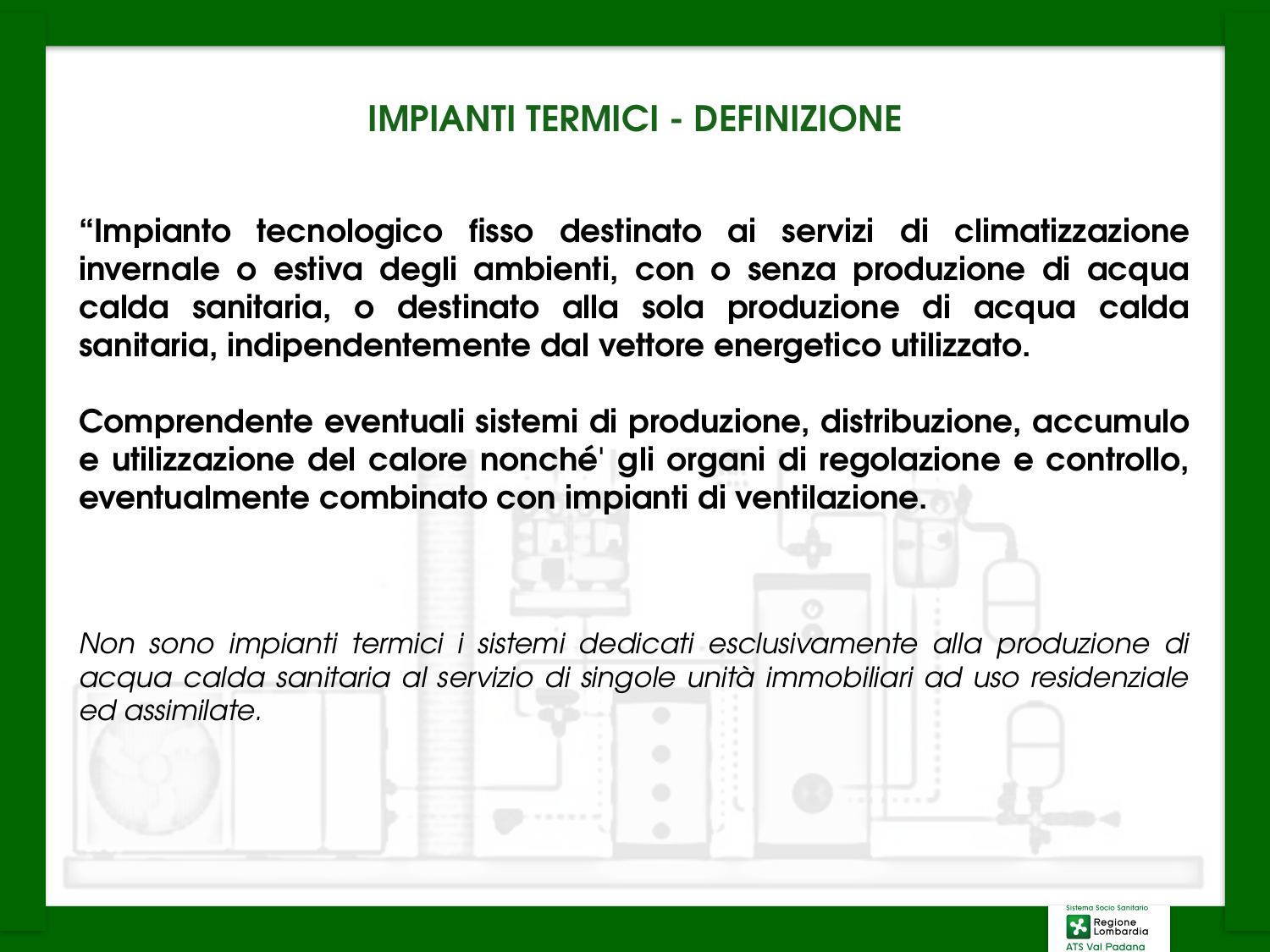

IMPIANTI TERMICI - DEFINIZIONE
“Impianto tecnologico fisso destinato ai servizi di climatizzazione invernale o estiva degli ambienti, con o senza produzione di acqua calda sanitaria, o destinato alla sola produzione di acqua calda sanitaria, indipendentemente dal vettore energetico utilizzato.

Comprendente eventuali sistemi di produzione, distribuzione, accumulo e utilizzazione del calore nonché' gli organi di regolazione e controllo, eventualmente combinato con impianti di ventilazione.

Non sono impianti termici i sistemi dedicati esclusivamente alla produzione di acqua calda sanitaria al servizio di singole unità immobiliari ad uso residenziale ed assimilate.